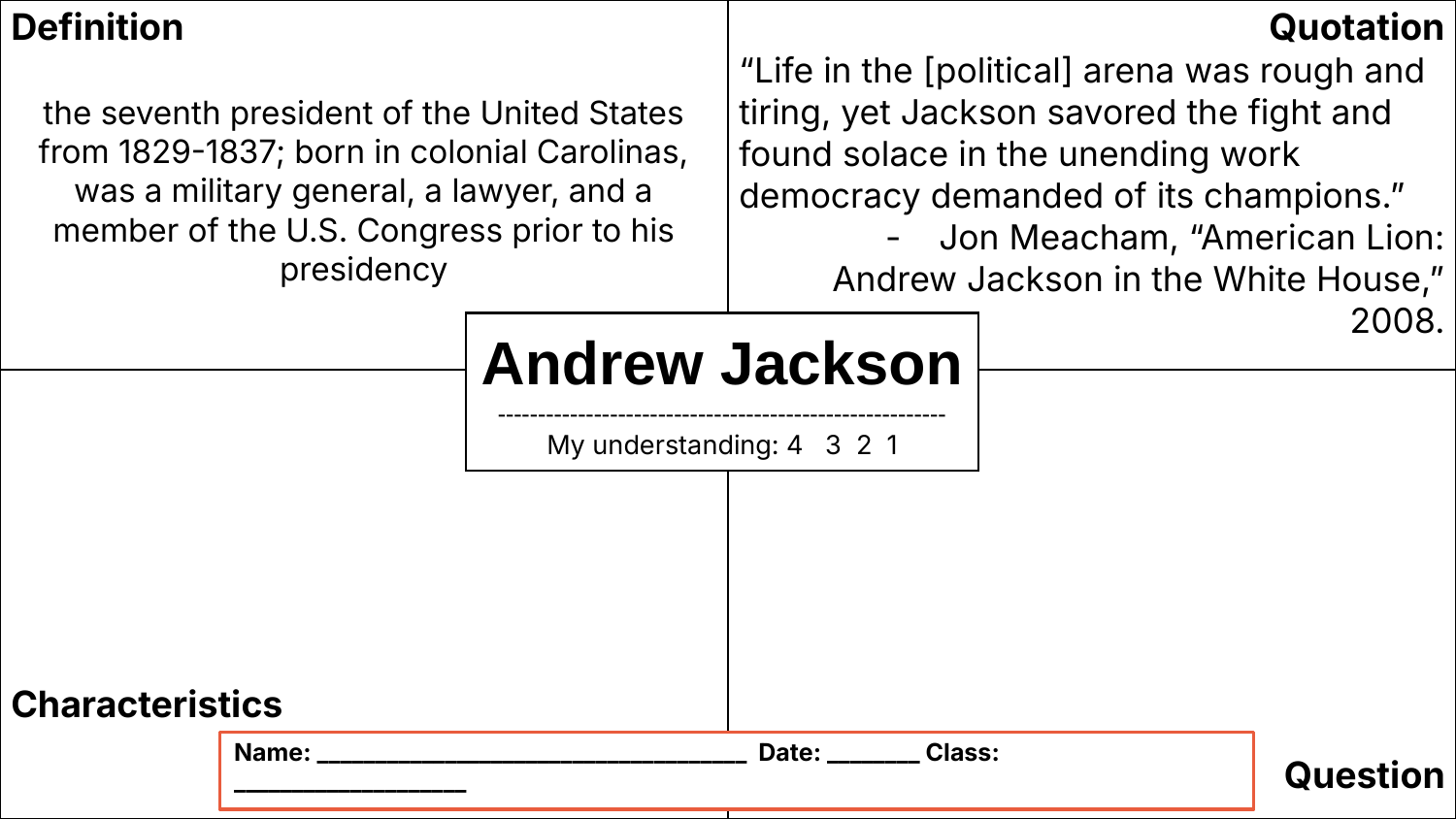

| Definition the seventh president of the United States from 1829-1837; born in colonial Carolinas, was a military general, a lawyer, and a member of the U.S. Congress prior to his presidency | Quotation “Life in the [political] arena was rough and tiring, yet Jackson savored the fight and found solace in the unending work democracy demanded of its champions.” Jon Meacham, “American Lion: Andrew Jackson in the White House,” 2008. |
| --- | --- |
| Characteristics | Question |
Andrew Jackson
--------------------------------------------------------
My understanding: 4   3  2  1
Name: _____________________________________  Date: ________ Class: ____________________